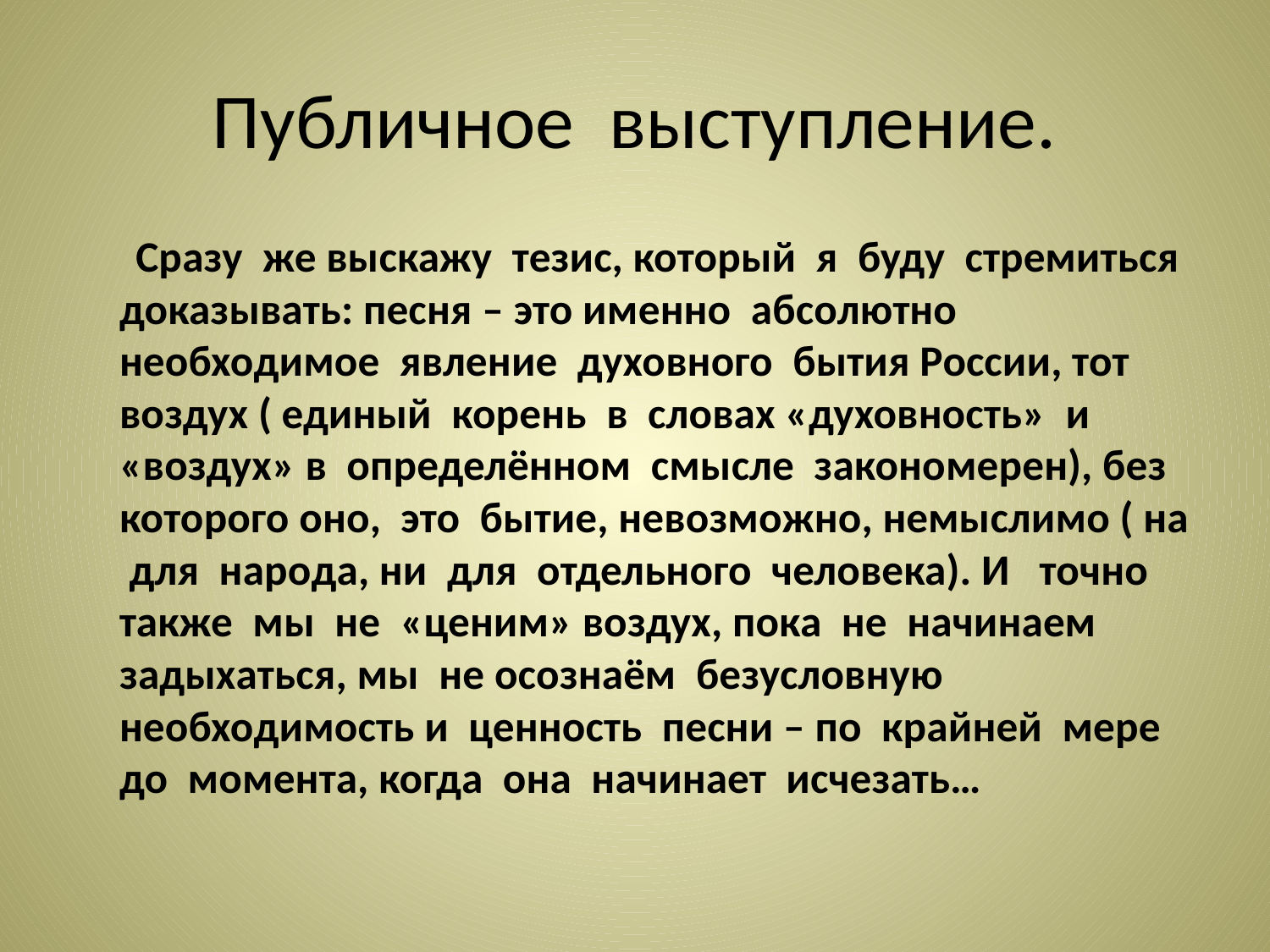

# Публичное  выступление.
      Сразу  же выскажу  тезис, который  я  буду  стремиться  доказывать: песня – это именно  абсолютно  необходимое  явление  духовного  бытия России, тот  воздух ( единый  корень  в  словах «духовность»  и «воздух» в  определённом  смысле  закономерен), без  которого оно,  это  бытие, невозможно, немыслимо ( на  для  народа, ни  для  отдельного  человека). И   точно  также  мы  не  «ценим» воздух, пока  не  начинаем  задыхаться, мы  не осознаём  безусловную  необходимость и  ценность  песни – по  крайней  мере до  момента, когда  она  начинает  исчезать…